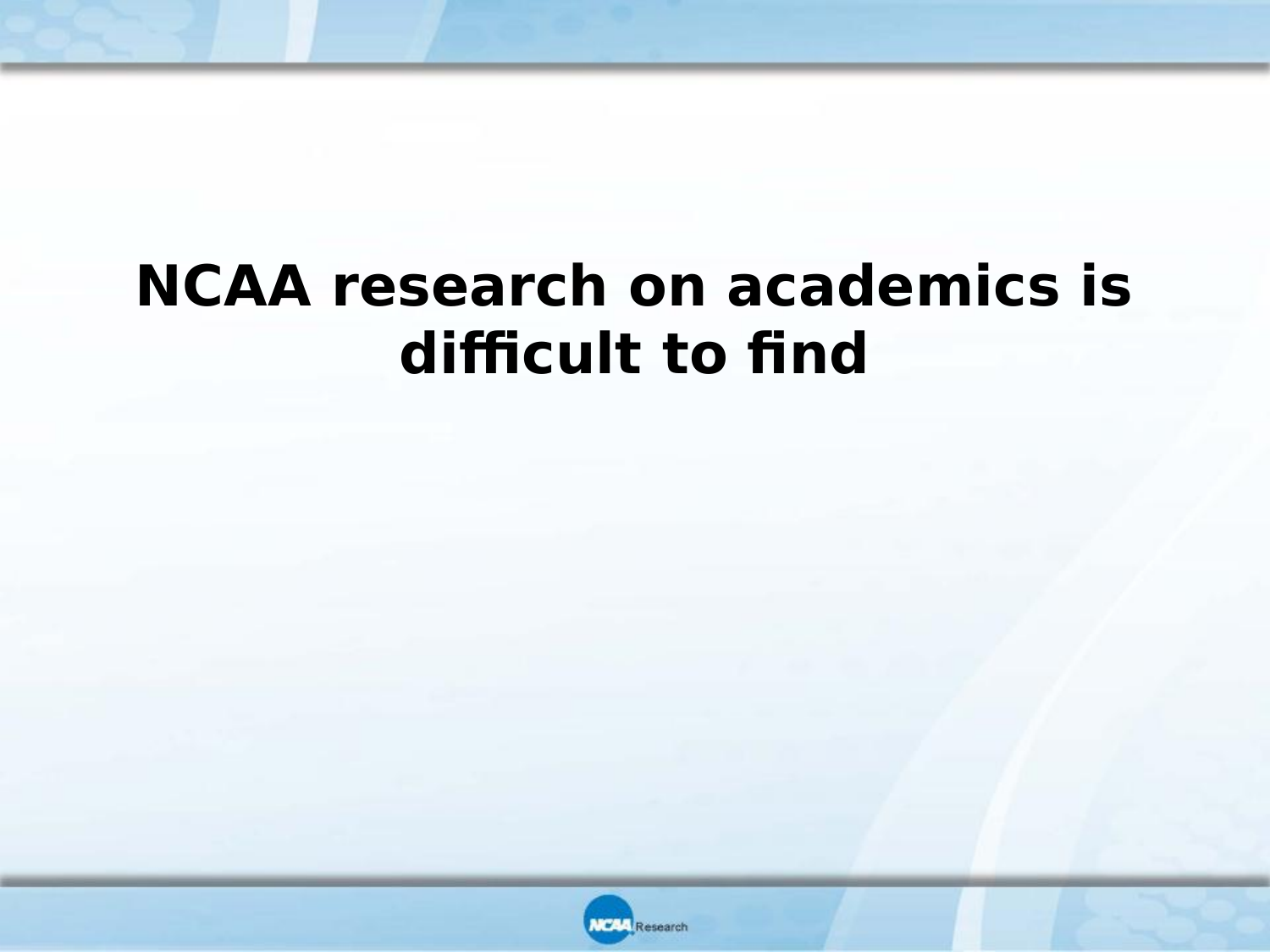

NCAA research on academics is difficult to find